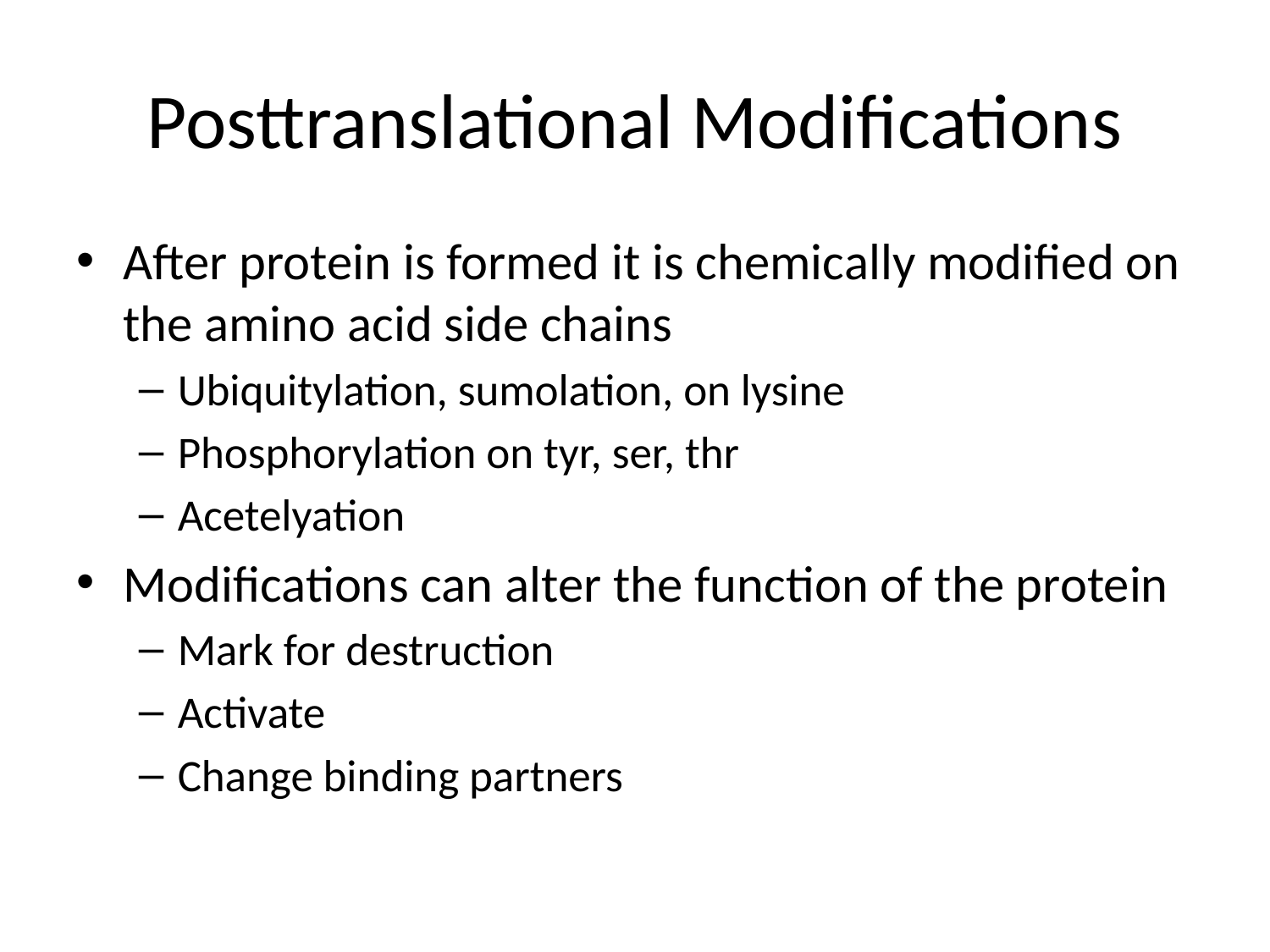

# Posttranslational Modifications
After protein is formed it is chemically modified on the amino acid side chains
Ubiquitylation, sumolation, on lysine
Phosphorylation on tyr, ser, thr
Acetelyation
Modifications can alter the function of the protein
Mark for destruction
Activate
Change binding partners